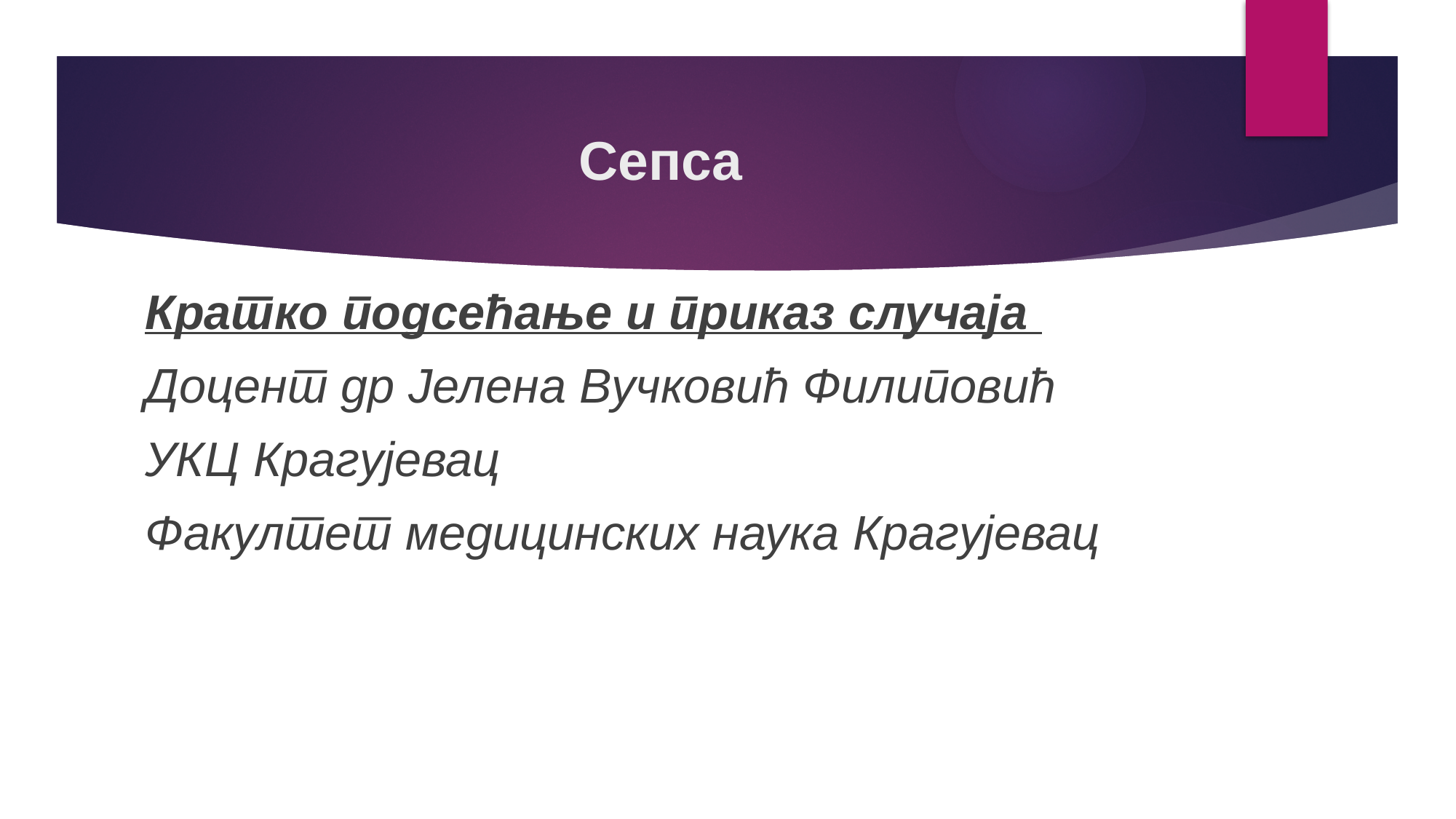

# Сепса
Кратко подсећање и приказ случаја
Доцент др Јелена Вучковић Филиповић
УКЦ Крагујевац
Факултет медицинских наука Крагујевац